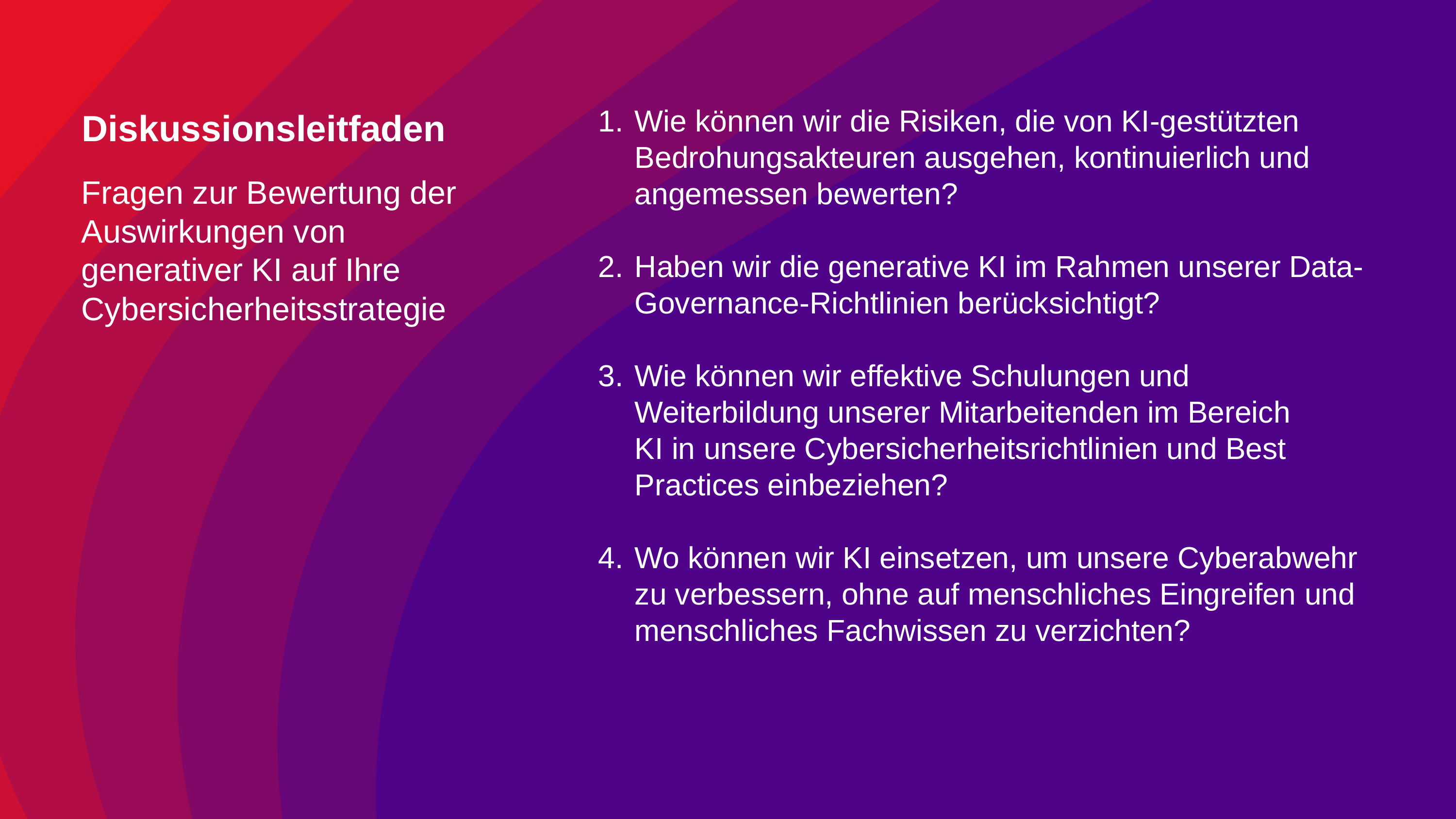

Diskussionsleitfaden
Wie können wir die Risiken, die von KI-gestützten Bedrohungsakteuren ausgehen, kontinuierlich und angemessen bewerten? ​
Haben wir die generative KI im Rahmen unserer Data-Governance-Richtlinien berücksichtigt? ​
Wie können wir effektive Schulungen und Weiterbildung unserer Mitarbeitenden im Bereich
KI in unsere Cybersicherheitsrichtlinien und Best Practices einbeziehen?
Wo können wir KI einsetzen, um unsere Cyberabwehr zu verbessern, ohne auf menschliches Eingreifen und menschliches Fachwissen zu verzichten?
Fragen zur Bewertung der Auswirkungen von
generativer KI auf Ihre Cybersicherheitsstrategie